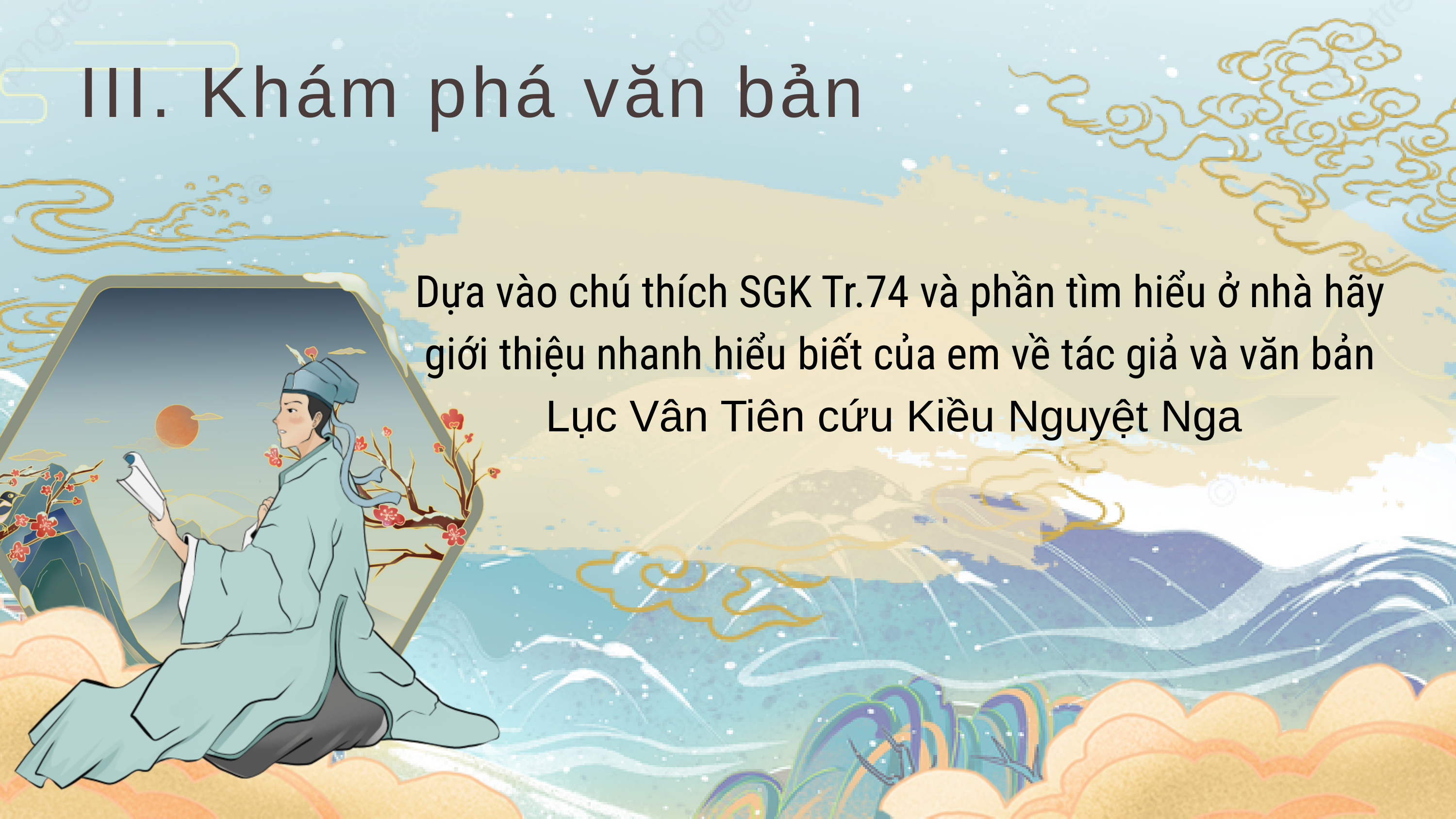

III. Khám phá văn bản

Dựa vào chú thích SGK Tr.74 và phần tìm hiểu ở nhà hãy giới thiệu nhanh hiểu biết của em về tác giả và văn bản Lục Vân Tiên cứu Kiều Nguyệt Nga